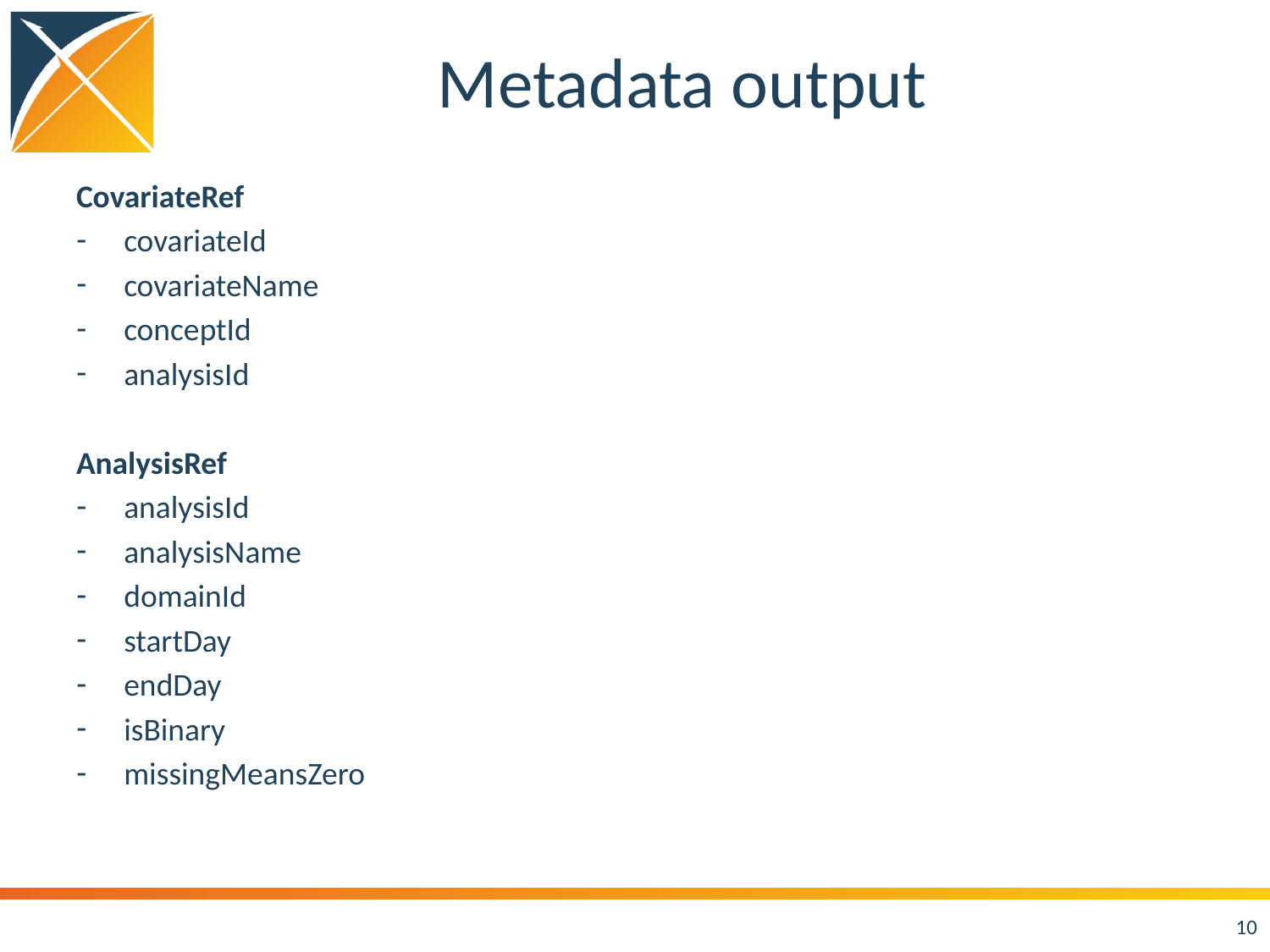

# Metadata output
CovariateRef
covariateId
covariateName
conceptId
analysisId

AnalysisRef
analysisId
analysisName
domainId
startDay
endDay
isBinary
missingMeansZero

10